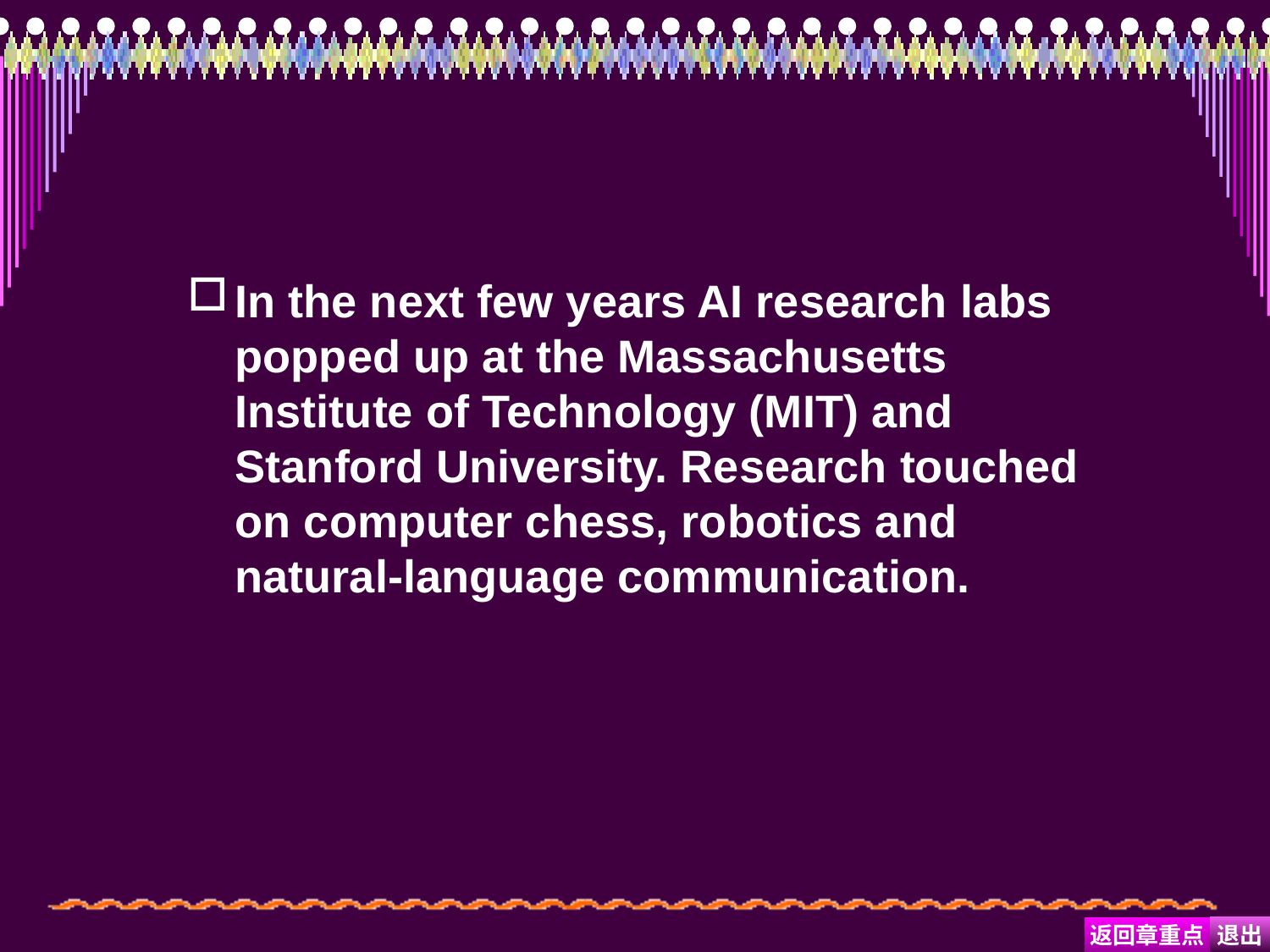

#
In the next few years AI research labs popped up at the Massachusetts Institute of Technology (MIT) and Stanford University. Research touched on computer chess, robotics and natural-language communication.